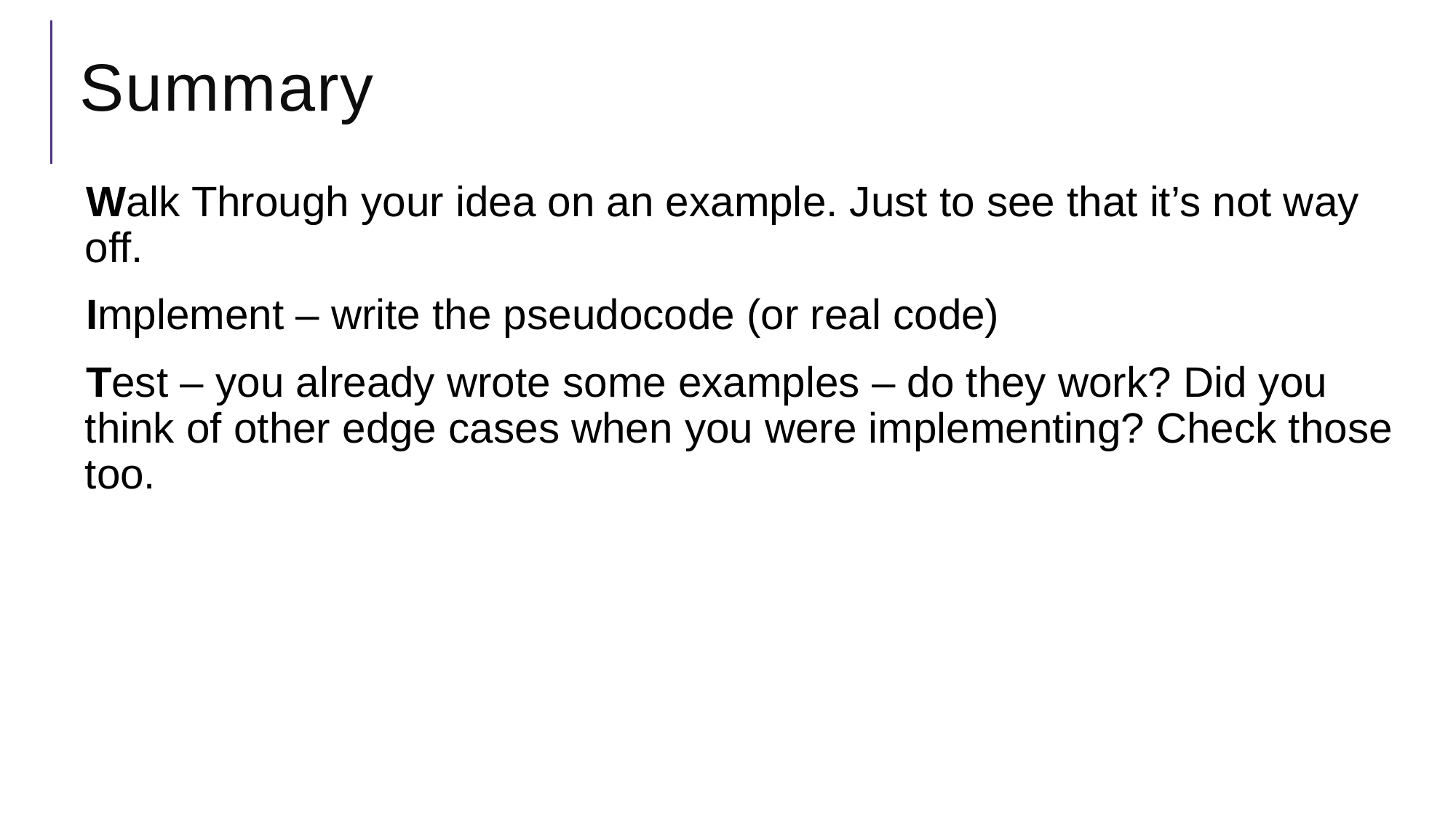

# Summary
Walk Through your idea on an example. Just to see that it’s not way off.
Implement – write the pseudocode (or real code)
Test – you already wrote some examples – do they work? Did you think of other edge cases when you were implementing? Check those too.